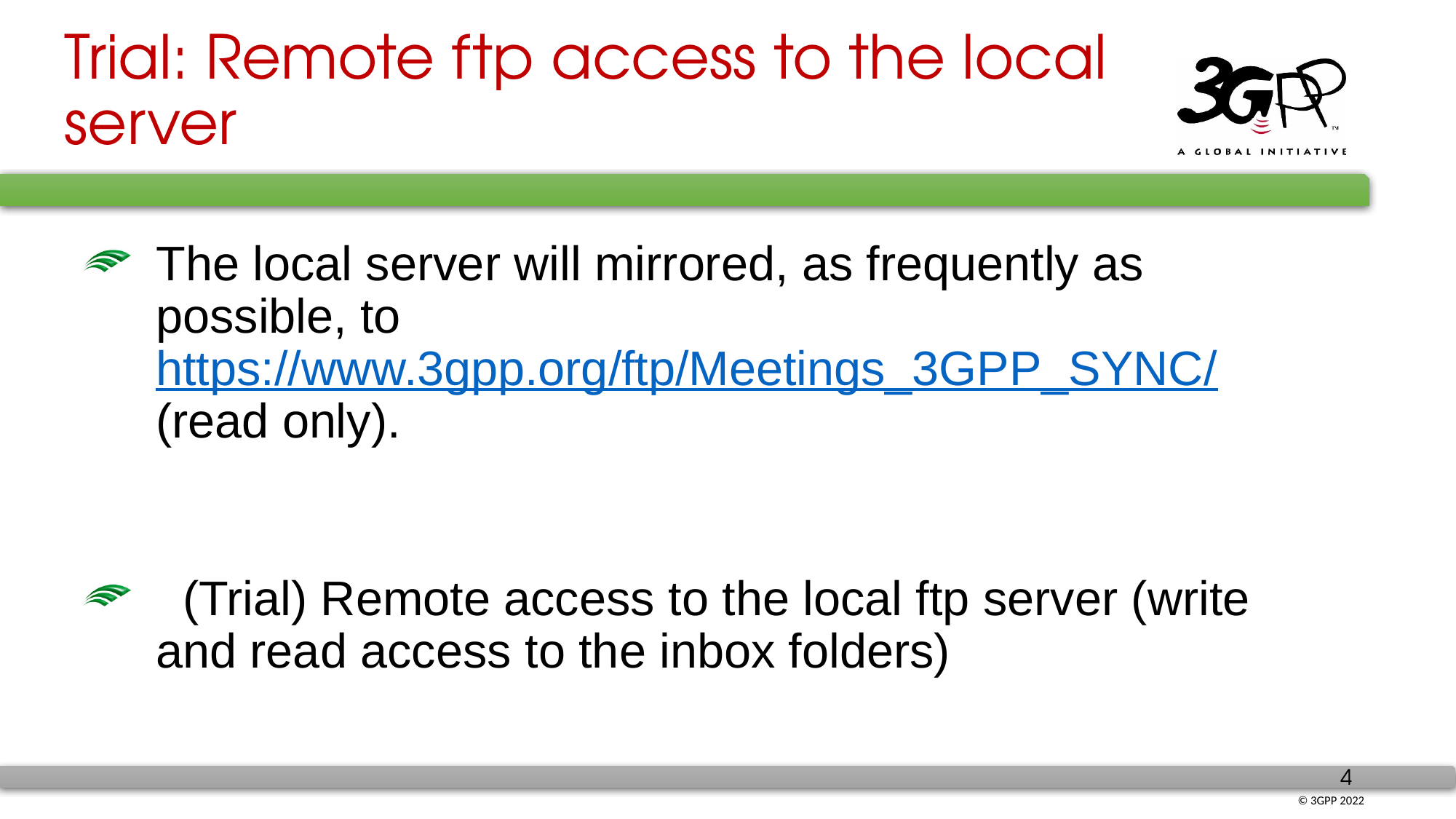

# Trial: Remote ftp access to the local server
The local server will mirrored, as frequently as possible, to https://www.3gpp.org/ftp/Meetings_3GPP_SYNC/  (read only).

  (Trial) Remote access to the local ftp server (write and read access to the inbox folders)